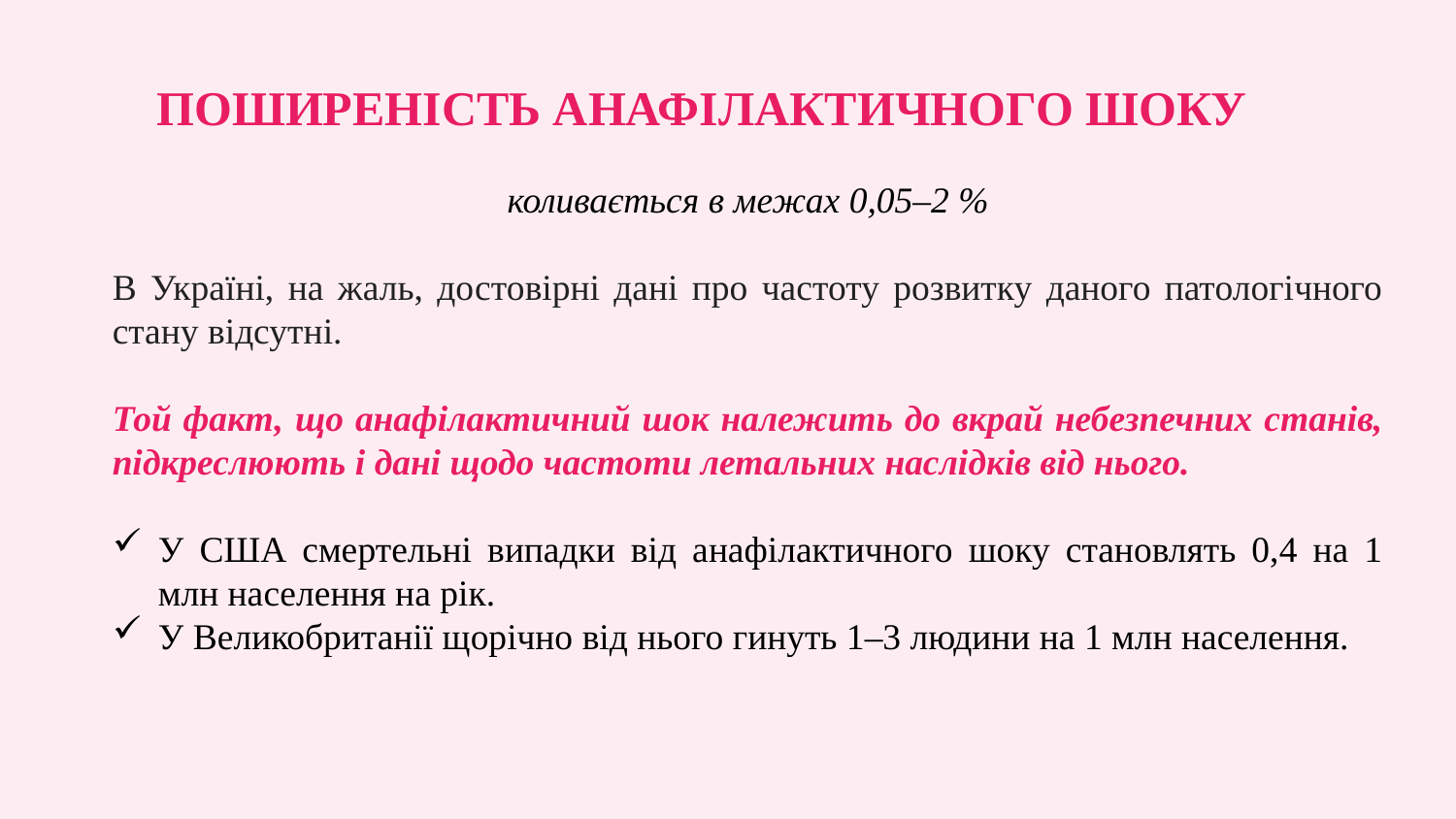

ПОШИРЕНІСТЬ АНАФІЛАКТИЧНОГО ШОКУ
коливається в межах 0,05–2 %

В Україні, на жаль, достовірні дані про частоту розвитку даного патологічного стану відсутні.

Той факт, що анафілактичний шок належить до вкрай небезпечних станів, підкреслюють і дані щодо частоти летальних наслідків від нього.

У США смертельні випадки від анафілактичного шоку становлять 0,4 на 1 млн населення на рік.
У Великобританії щорічно від нього гинуть 1–3 людини на 1 млн населення.